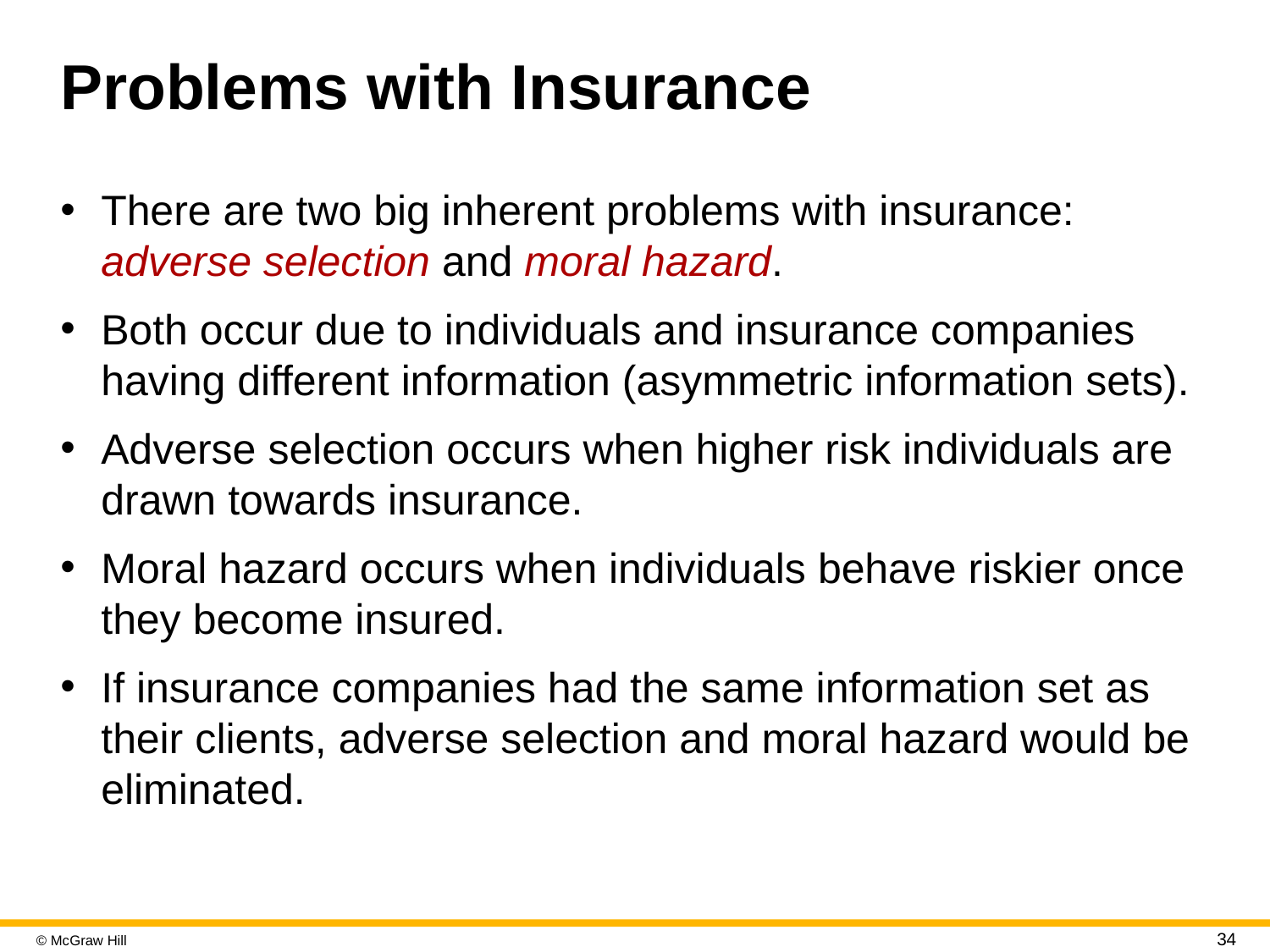

# Problems with Insurance
There are two big inherent problems with insurance: adverse selection and moral hazard.
Both occur due to individuals and insurance companies having different information (asymmetric information sets).
Adverse selection occurs when higher risk individuals are drawn towards insurance.
Moral hazard occurs when individuals behave riskier once they become insured.
If insurance companies had the same information set as their clients, adverse selection and moral hazard would be eliminated.